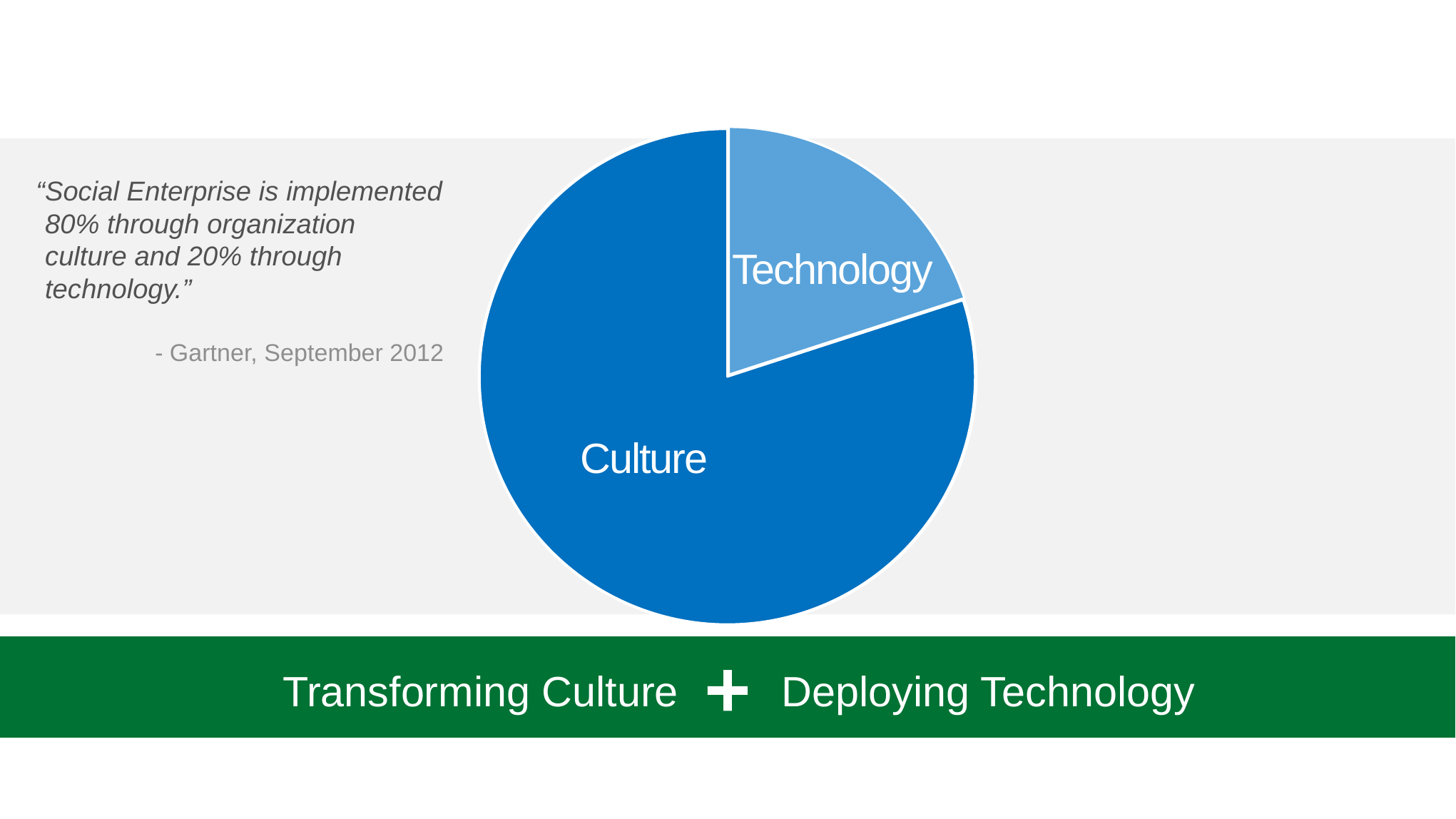

### Chart

| Category |  |
|---|---|

“Social Enterprise is implemented 80% through organization culture and 20% through technology.”

 - Gartner, September 2012
Technology
Culture

Transforming Culture
Deploying Technology